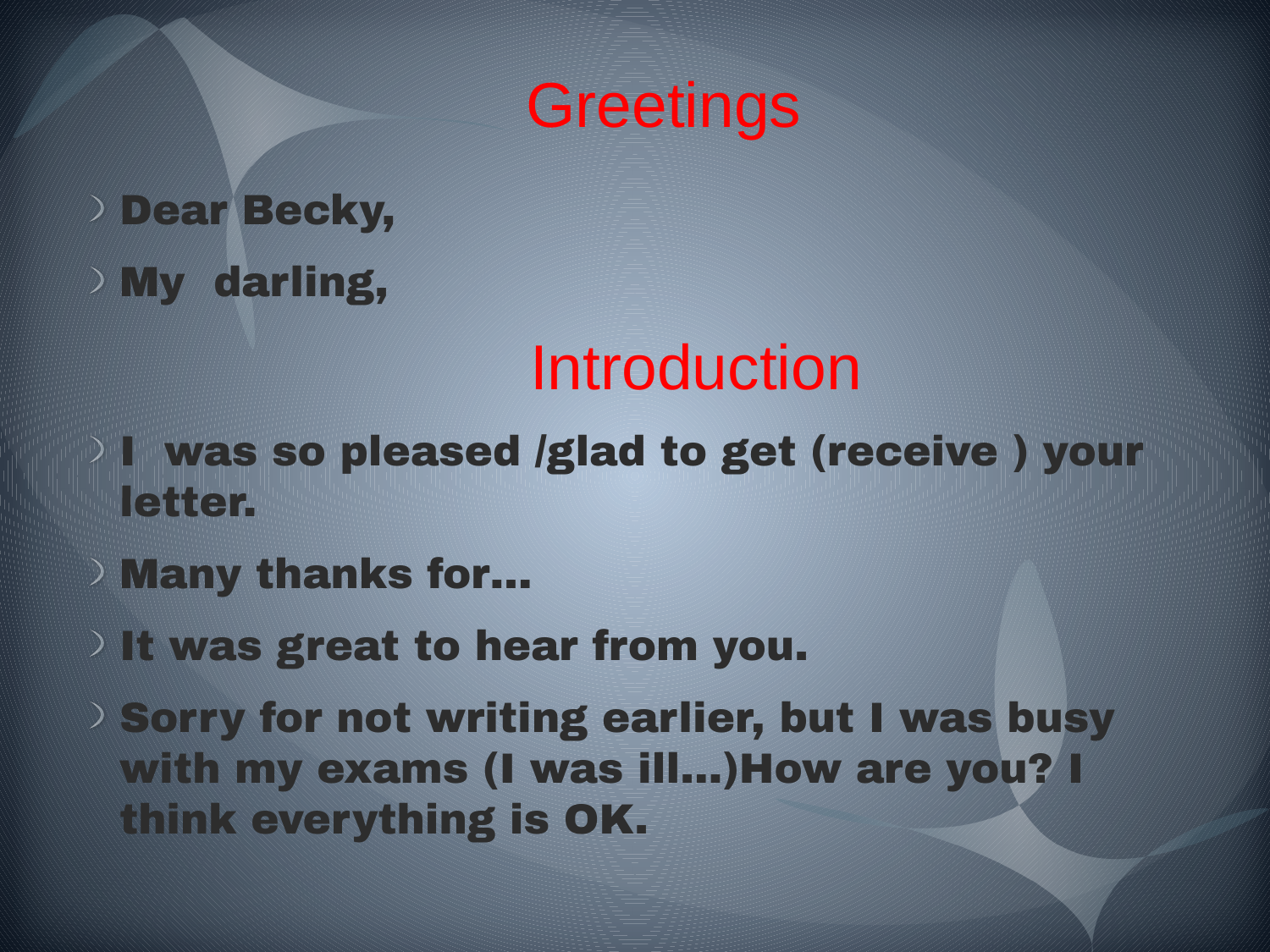

# Greetings
Dear Becky,
My  darling,
                                         Introduction
I  was so pleased /glad to get (receive ) your letter.
Many thanks for…
It was great to hear from you.
Sorry for not writing earlier, but I was busy with my exams (I was ill…)How are you? I think everything is OK.